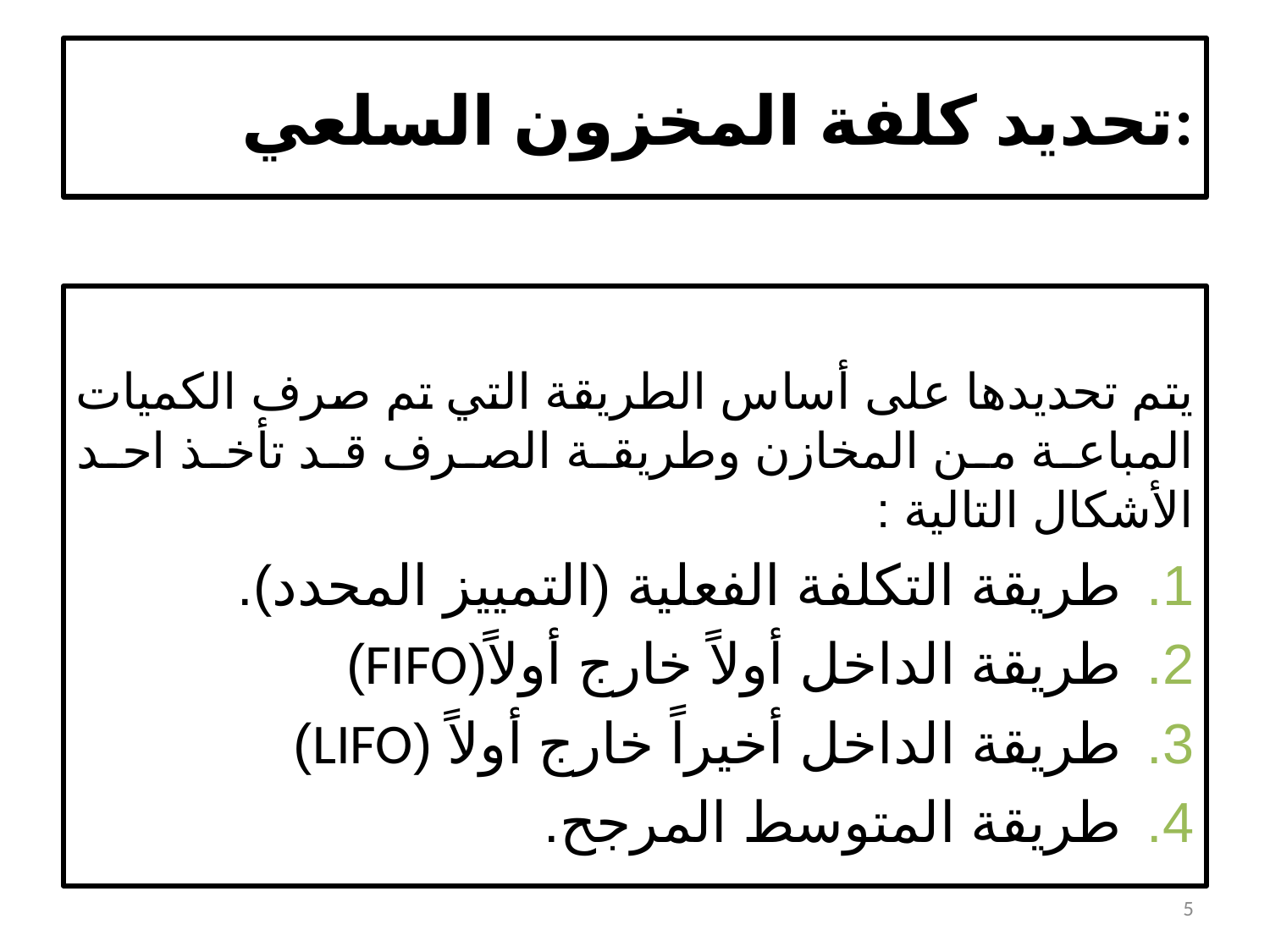

# تحديد كلفة المخزون السلعي:

يتم تحديدها على أساس الطريقة التي تم صرف الكميات المباعة من المخازن وطريقة الصرف قد تأخذ احد الأشكال التالية :
طريقة التكلفة الفعلية (التمييز المحدد).
طريقة الداخل أولاً خارج أولاً(FIFO)
طريقة الداخل أخيراً خارج أولاً (LIFO)
طريقة المتوسط المرجح.
5